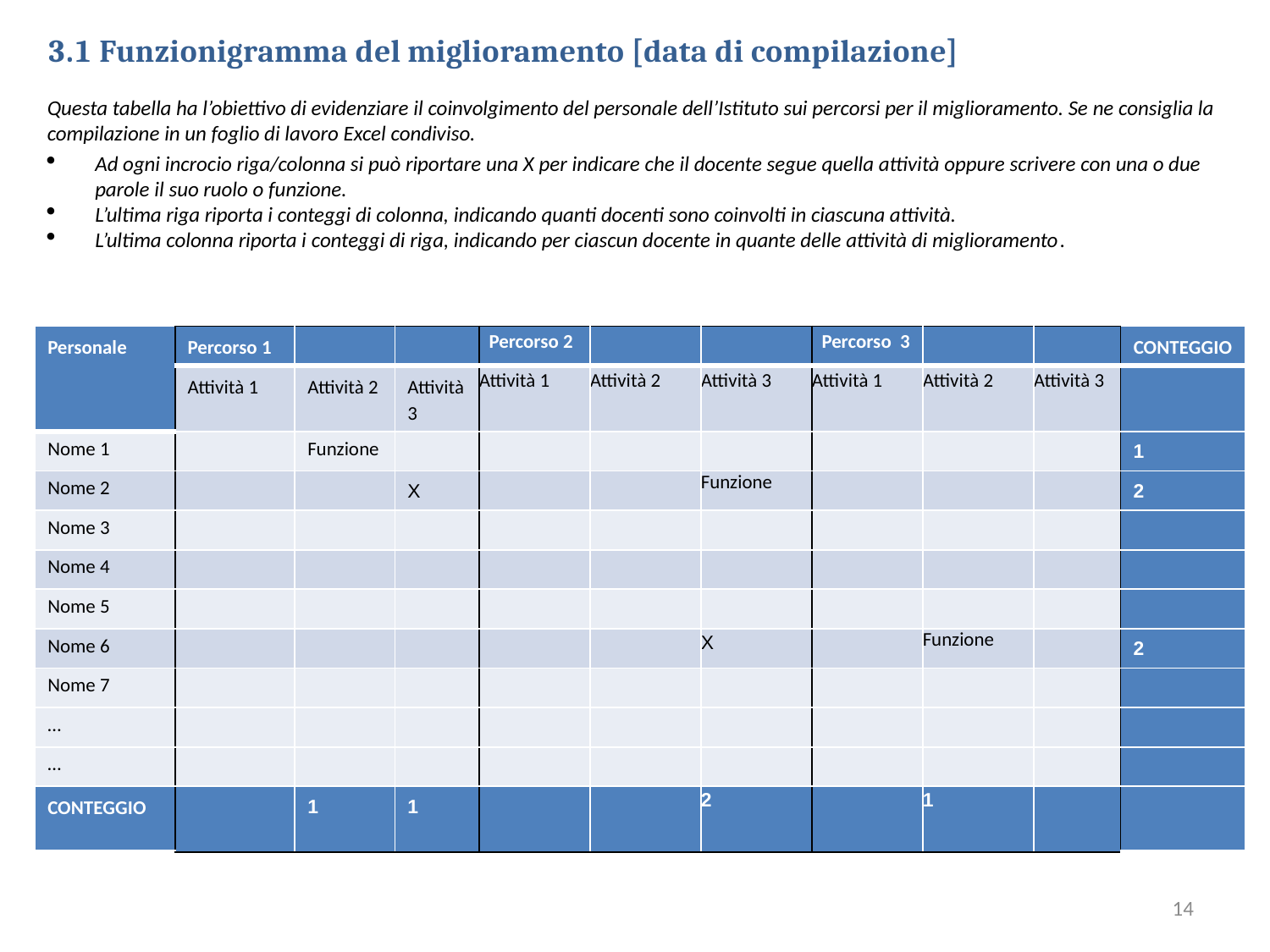

3.1 Funzionigramma del miglioramento [data di compilazione]

Questa tabella ha l’obiettivo di evidenziare il coinvolgimento del personale dell’Istituto sui percorsi per il miglioramento. Se ne consiglia la compilazione in un foglio di lavoro Excel condiviso.
Ad ogni incrocio riga/colonna si può riportare una X per indicare che il docente segue quella attività oppure scrivere con una o due parole il suo ruolo o funzione.
L’ultima riga riporta i conteggi di colonna, indicando quanti docenti sono coinvolti in ciascuna attività.
L’ultima colonna riporta i conteggi di riga, indicando per ciascun docente in quante delle attività di miglioramento.

| Personale | Percorso 1 |  |  | Percorso 2 |  |  | Percorso 3 |  |  | CONTEGGIO |
| --- | --- | --- | --- | --- | --- | --- | --- | --- | --- | --- |
|  | Attività 1 | Attività 2 | Attività 3 | Attività 1 | Attività 2 | Attività 3 | Attività 1 | Attività 2 | Attività 3 |  |
| Nome 1 |  | Funzione |  |  |  |  |  |  |  | 1 |
| Nome 2 |  |  | X |  |  | Funzione |  |  |  | 2 |
| Nome 3 |  |  |  |  |  |  |  |  |  |  |
| Nome 4 |  |  |  |  |  |  |  |  |  |  |
| Nome 5 |  |  |  |  |  |  |  |  |  |  |
| Nome 6 |  |  |  |  |  | X |  | Funzione |  | 2 |
| Nome 7 |  |  |  |  |  |  |  |  |  |  |
| … |  |  |  |  |  |  |  |  |  |  |
| … |  |  |  |  |  |  |  |  |  |  |
| CONTEGGIO |  | 1 | 1 |  |  | 2 |  | 1 |  |  |
14